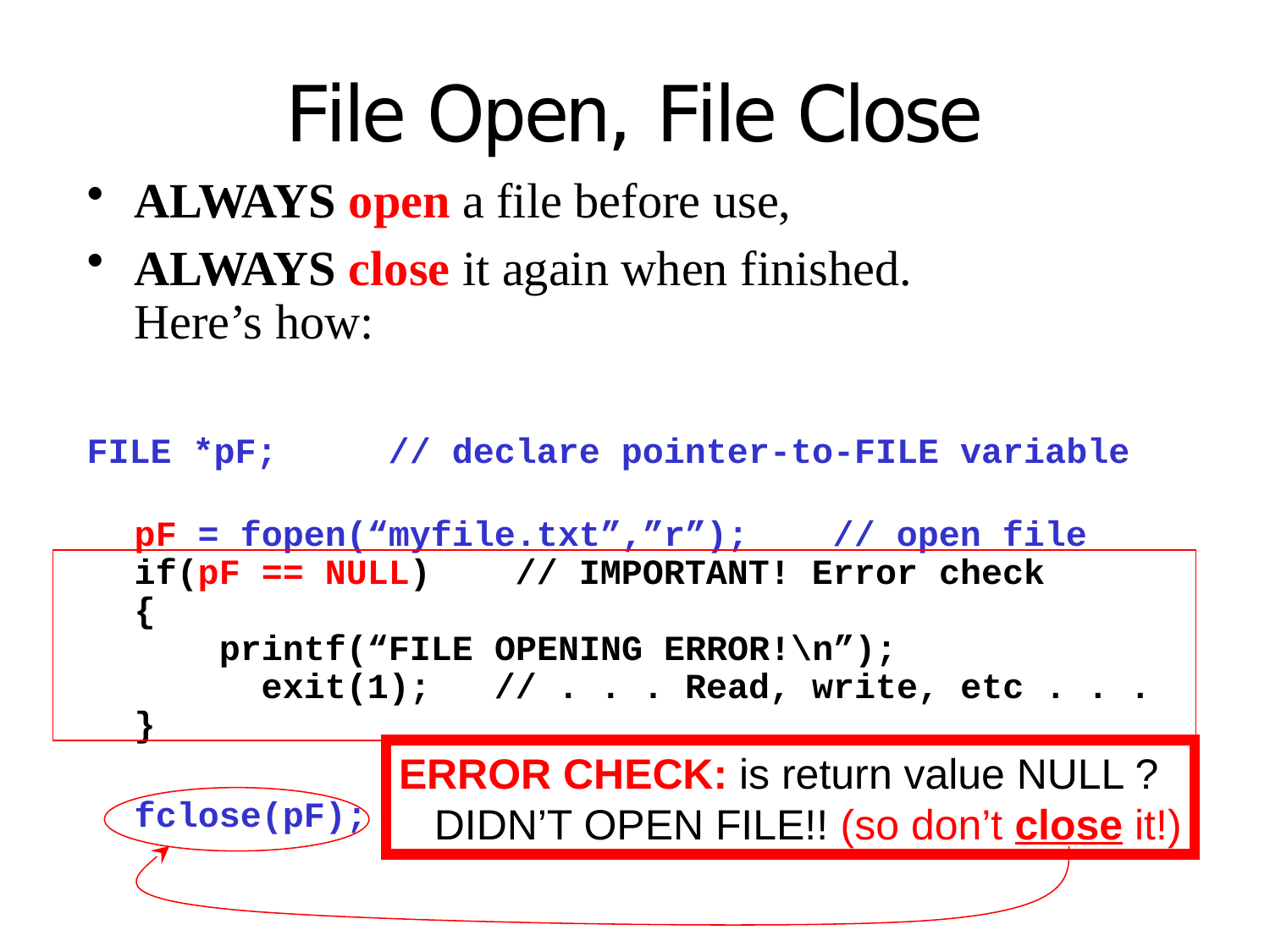

# File Open, File Close
ALWAYS open a file before use,
ALWAYS close it again when finished.
Here’s how:
FILE *pF;	// declare pointer-to-FILE variable
	pF = fopen(“myfile.txt”,”r”);    // open file
if(pF == NULL) 	// IMPORTANT! Error check
{
    printf(“FILE OPENING ERROR!\n”);
	exit(1);   // . . . Read, write, etc . . .
}
			     //       and after you’re done,
	fclose(pF);

ERROR CHECK: is return value NULL ?
   DIDN’T OPEN FILE!! (so don’t close it!)